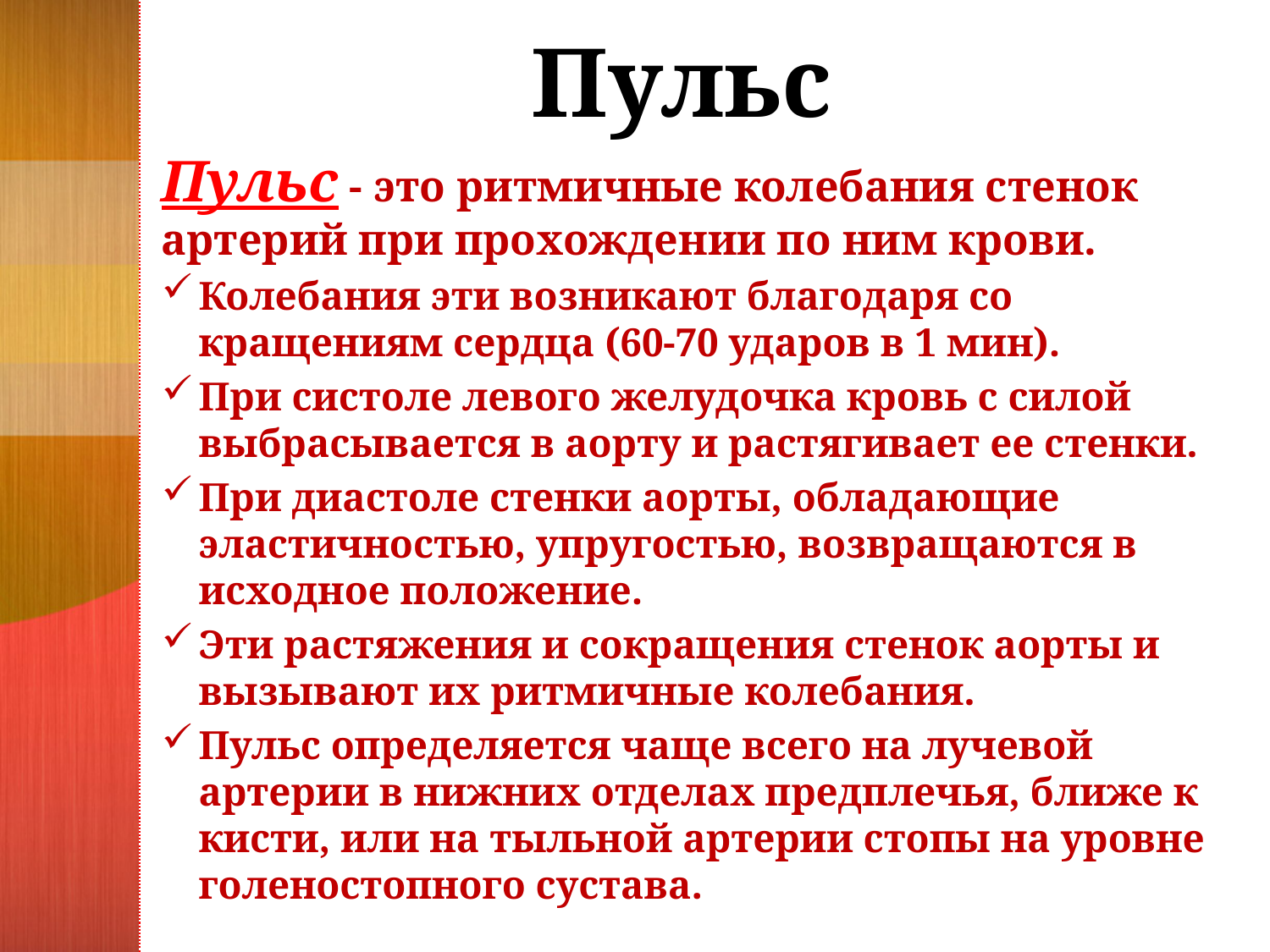

# Пульс
Пульс - это ритмичные колебания стенок артерий при про­хождении по ним крови.
Колебания эти возникают благодаря со­кращениям сердца (60-70 ударов в 1 мин).
При систоле левого желудочка кровь с силой выбрасывается в аорту и растягивает ее стенки.
При диастоле стенки аорты, обладающие эластичностью, упругостью, возвращаются в исходное положение.
Эти растяжения и сокращения стенок аорты и вызывают их ритмичные колебания.
Пульс определяется чаще всего на лучевой артерии в нижних отделах предплечья, ближе к кисти, или на тыльной артерии стопы на уровне голеностопного сустава.